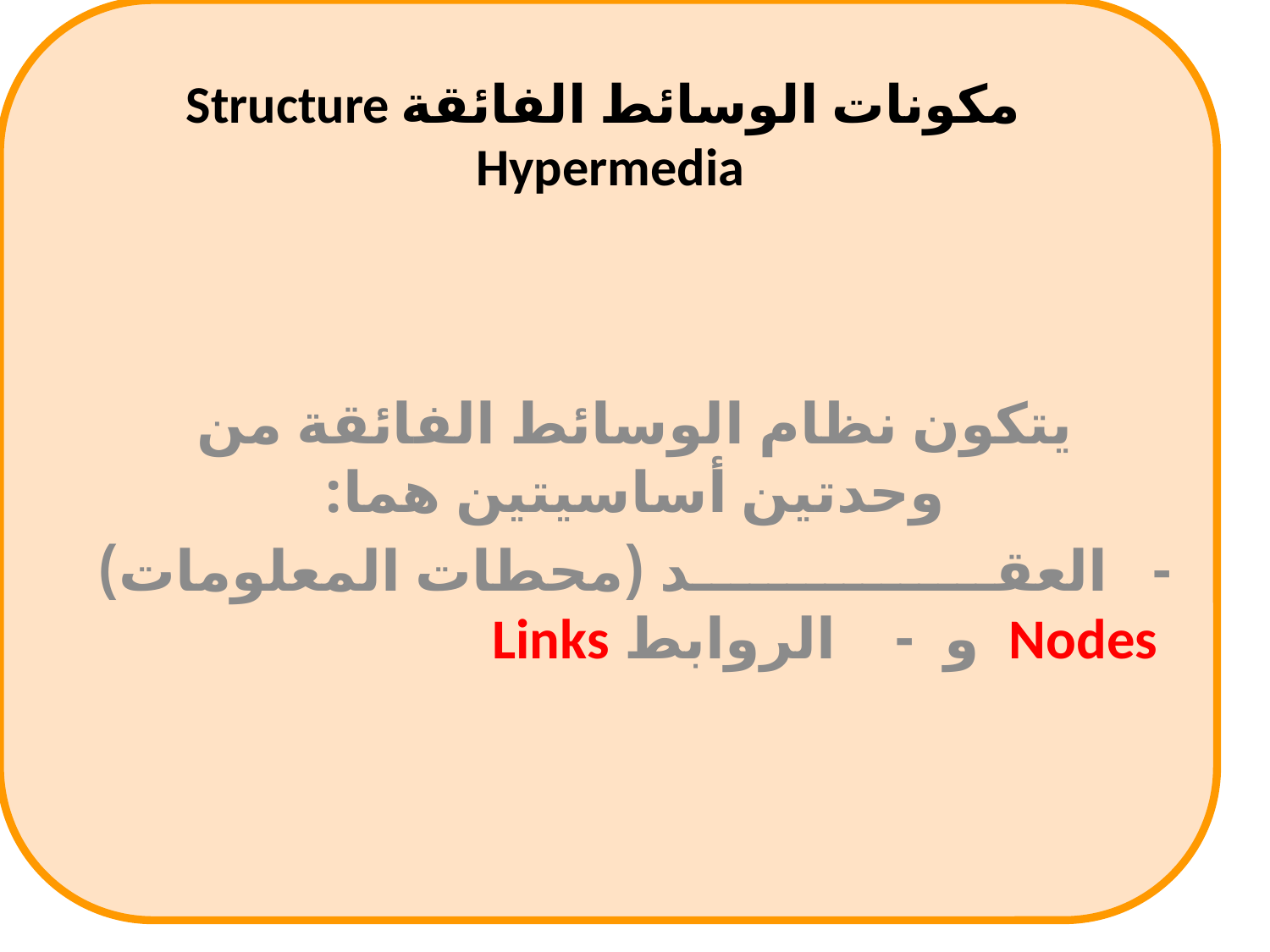

# مكونات الوسائط الفائقةStructure  Hypermedia
يتكون نظام الوسائط الفائقة من وحدتين أساسيتين هما:
-   العقد (محطات المعلومات)  Nodes  و  -    الروابط Links